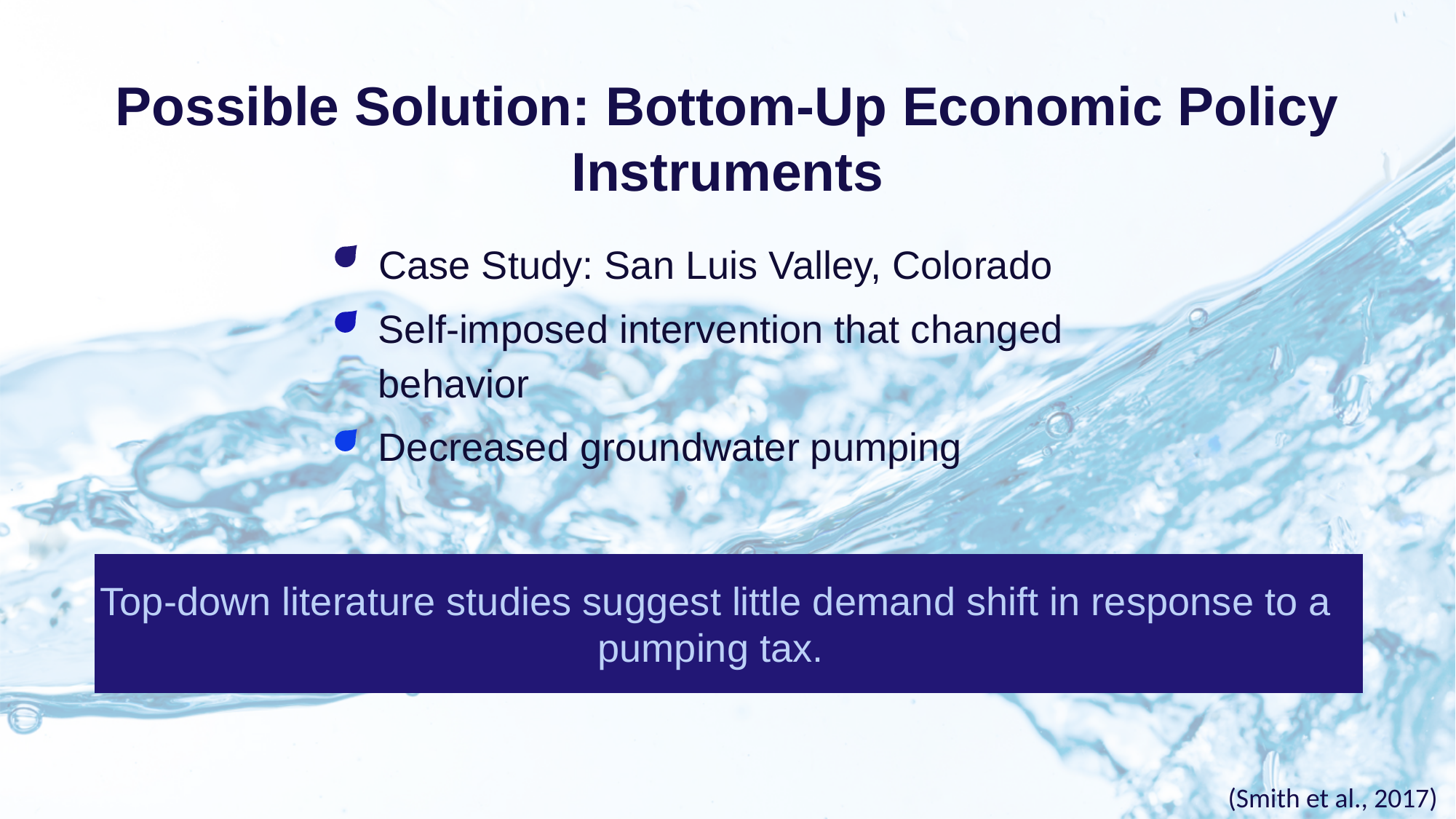

Possible Solution: Bottom-Up Economic Policy Instruments
Case Study: San Luis Valley, Colorado

Self-imposed intervention that changed behavior

Decreased groundwater pumping

Top-down literature studies suggest little demand shift in response to a pumping tax.
(Smith et al., 2017)